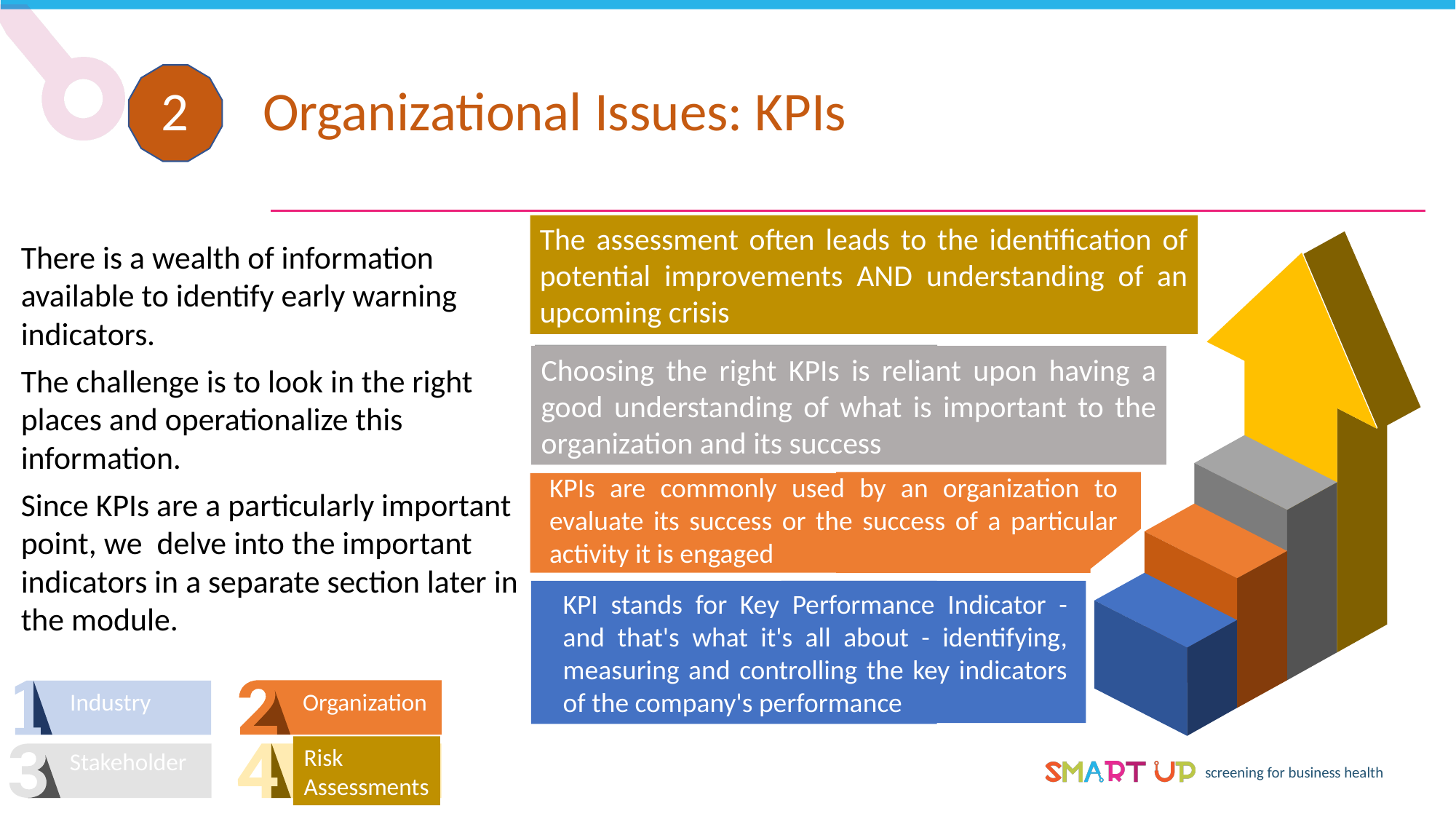

2      Organizational Issues: KPIs
The assessment often leads to the identification of potential improvements AND understanding of an upcoming crisis

There is a wealth of information available to identify early warning indicators.
The challenge is to look in the right places and operationalize this information.
Since KPIs are a particularly important point, we  delve into the important indicators in a separate section later in the module.

Choosing the right KPIs is reliant upon having a good understanding of what is important to the organization and its success

KPIs are commonly used by an organization to evaluate its success or the success of a particular activity it is engaged

KPI stands for Key Performance Indicator - and that's what it's all about - identifying, measuring and controlling the key indicators of the company's performance

Industry
Organization

Risk
Assessments
Stakeholder